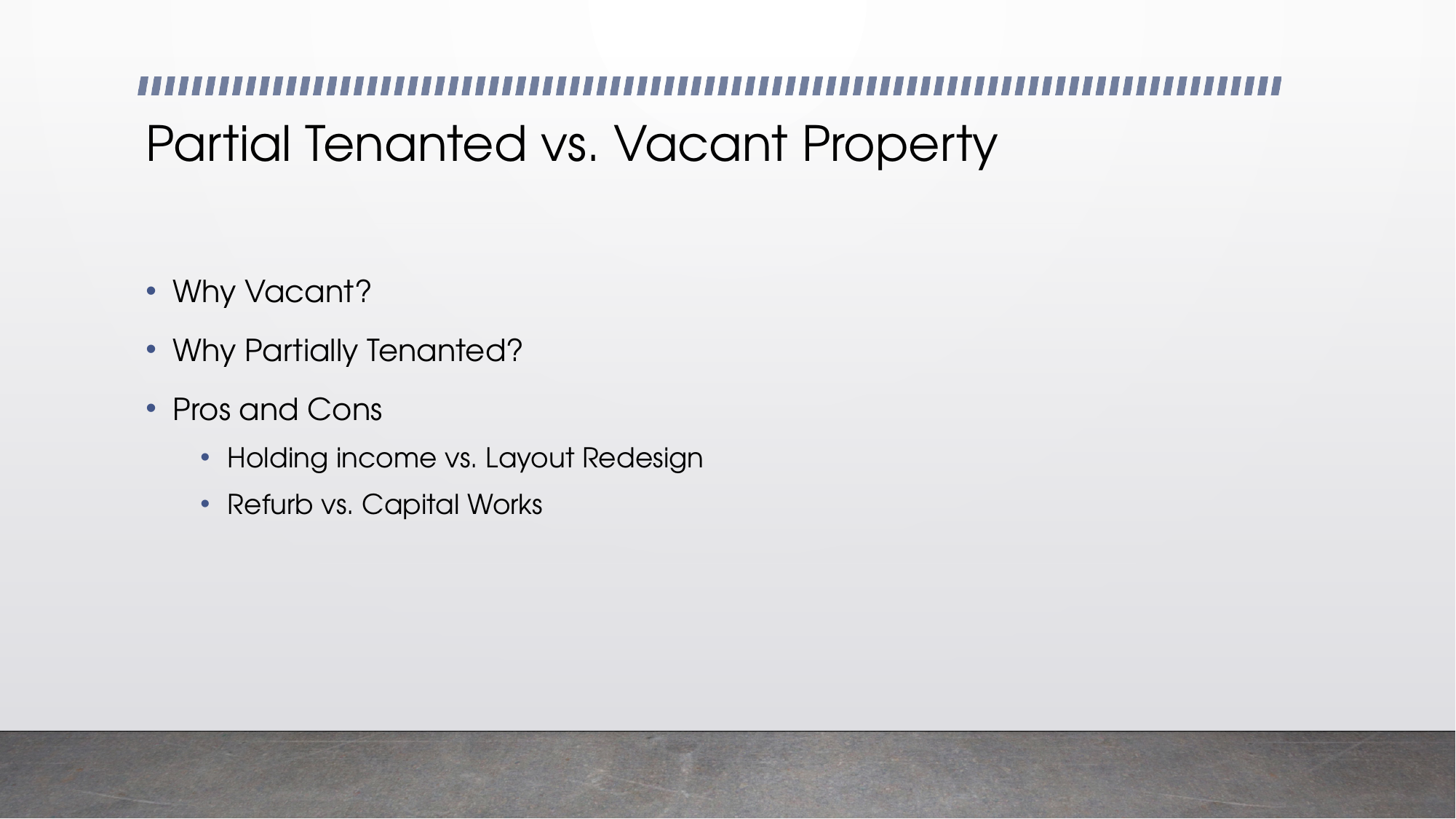

# Partial Tenanted vs. Vacant Property
Why Vacant?
Why Partially Tenanted?
Pros and Cons
Holding income vs. Layout Redesign
Refurb vs. Capital Works